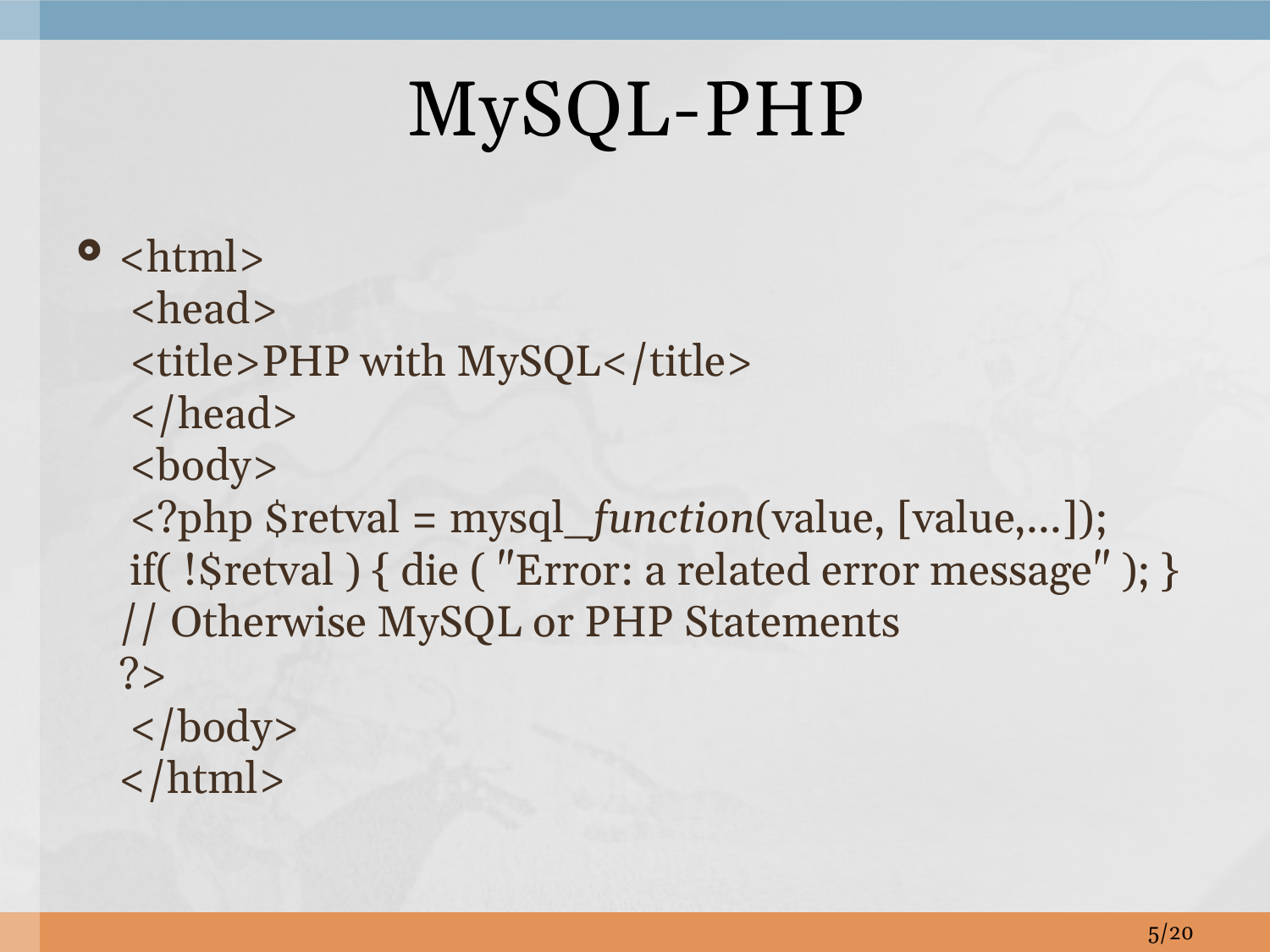

# MySQL-PHP
<html>
 <head>
 <title>PHP with MySQL</title>
 </head>
 <body>
 <?php $retval = mysql_function(value, [value,...]);
 if( !$retval ) { die ( "Error: a related error message" ); }
// Otherwise MySQL or PHP Statements
?>
 </body>
</html>
5